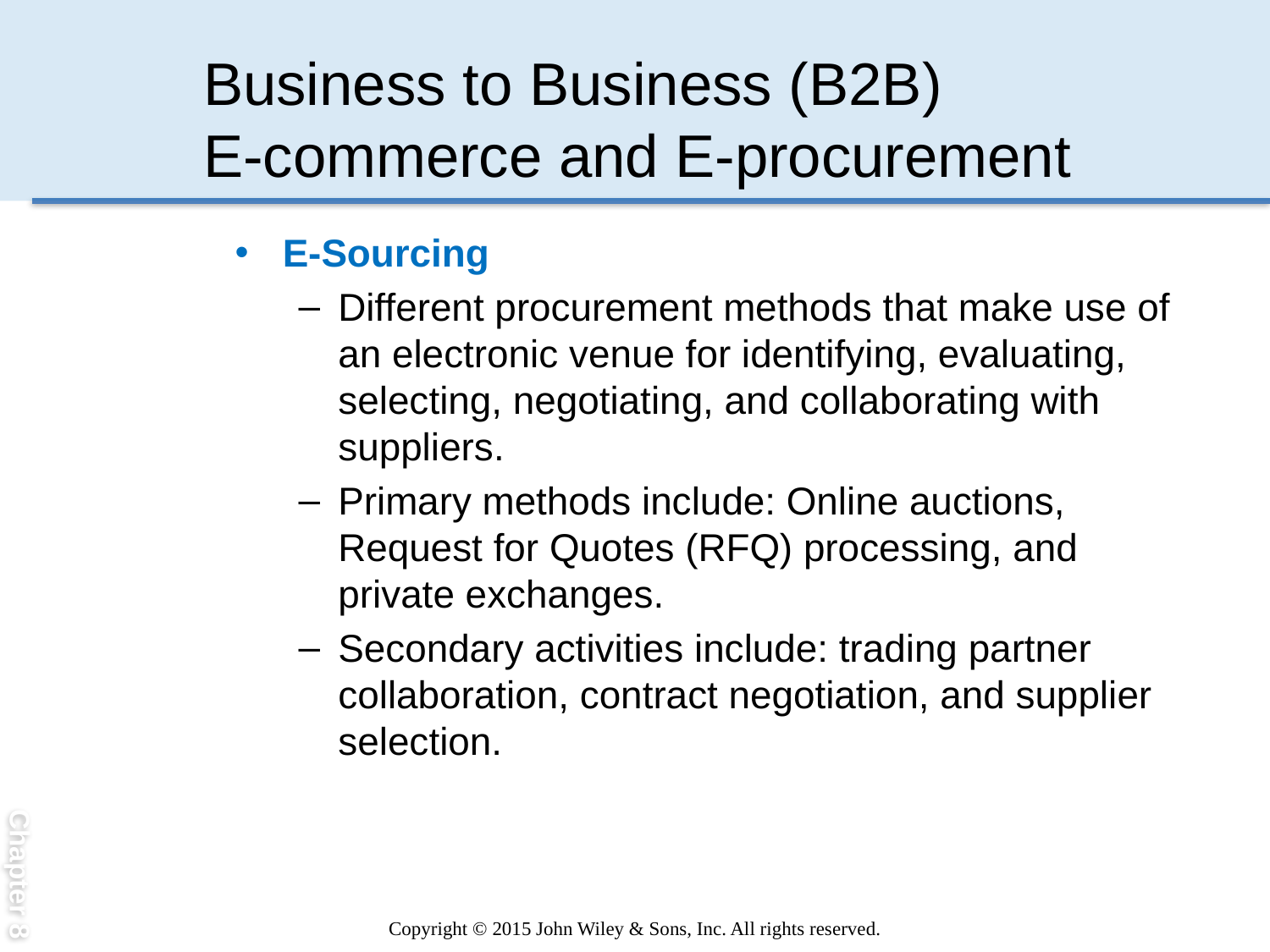

Chapter 8
# Business to Business (B2B) E-commerce and E-procurement
E-Sourcing
Different procurement methods that make use of an electronic venue for identifying, evaluating, selecting, negotiating, and collaborating with suppliers.
Primary methods include: Online auctions, Request for Quotes (RFQ) processing, and private exchanges.
Secondary activities include: trading partner collaboration, contract negotiation, and supplier selection.